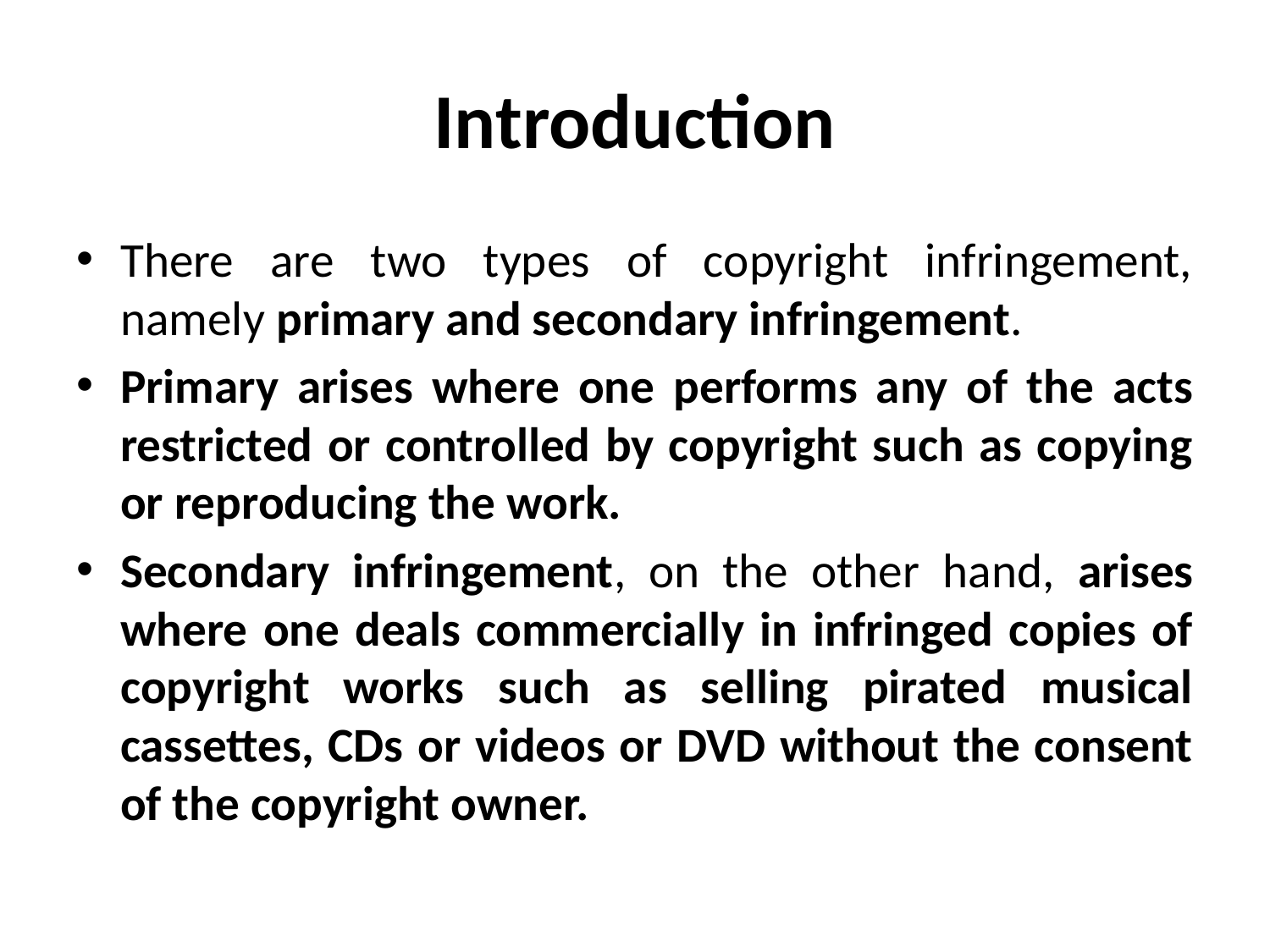

# Introduction
There are two types of copyright infringement, namely primary and secondary infringement.
Primary arises where one performs any of the acts restricted or controlled by copyright such as copying or reproducing the work.
Secondary infringement, on the other hand, arises where one deals commercially in infringed copies of copyright works such as selling pirated musical cassettes, CDs or videos or DVD without the consent of the copyright owner.